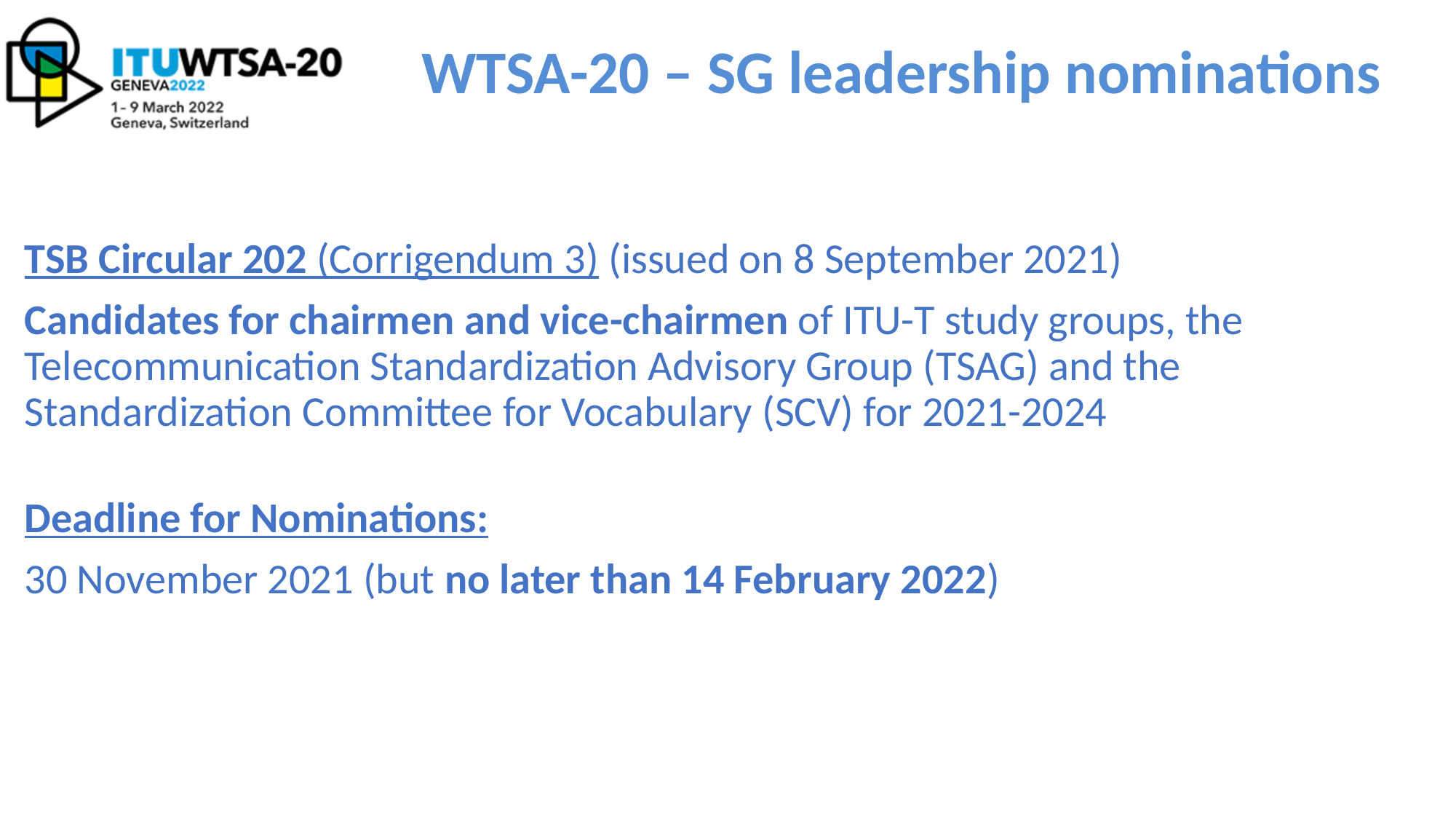

# WTSA-20 – SG leadership nominations

TSB Circular 202 (Corrigendum 3) (issued on 8 September 2021)
Candidates for chairmen and vice-chairmen of ITU-T study groups, the Telecommunication Standardization Advisory Group (TSAG) and the Standardization Committee for Vocabulary (SCV) for 2021-2024
Deadline for Nominations:
30 November 2021 (but no later than 14 February 2022)